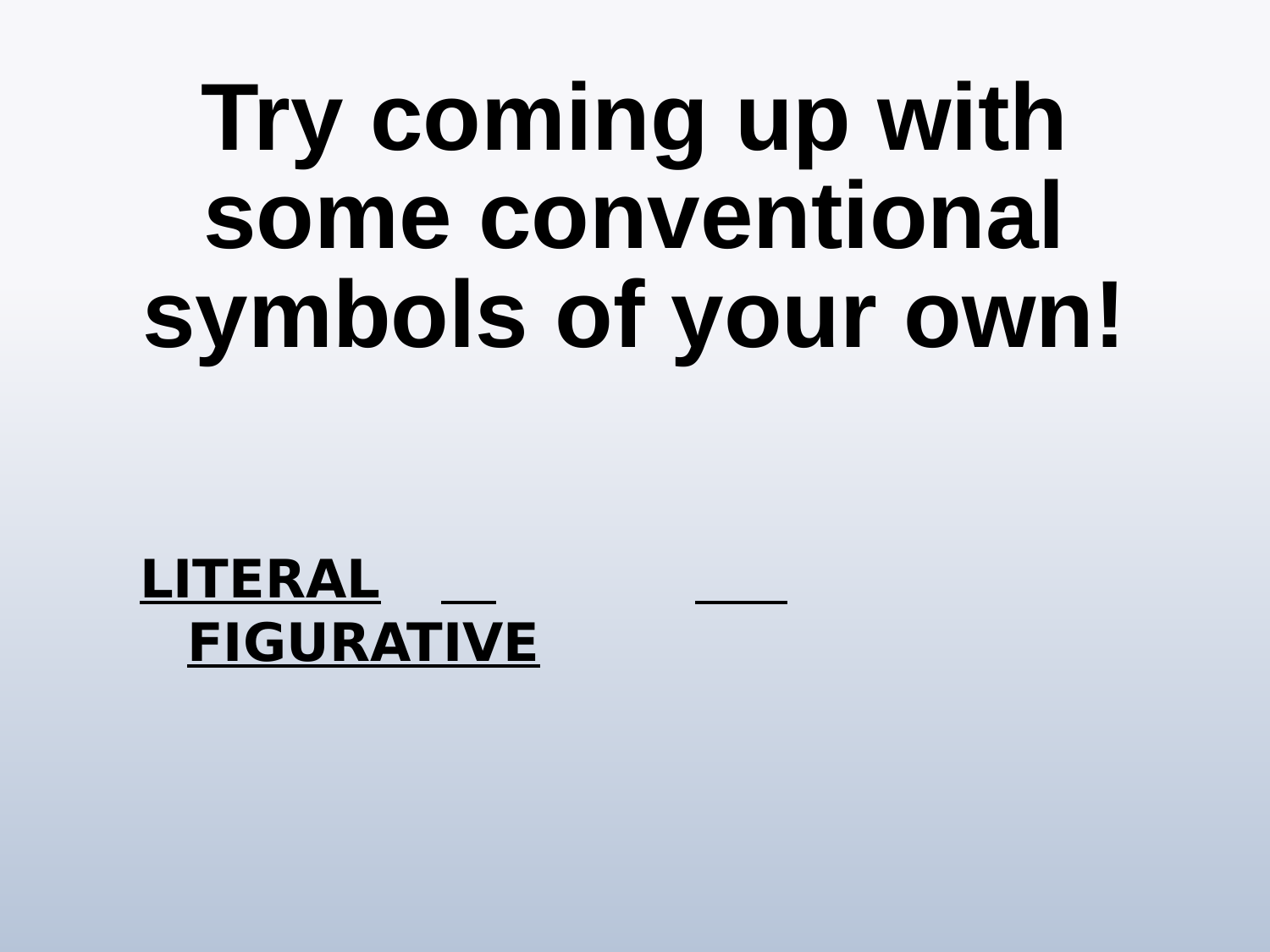

# Try coming up with some conventional symbols of your own!

LITERAL	   		      FIGURATIVE